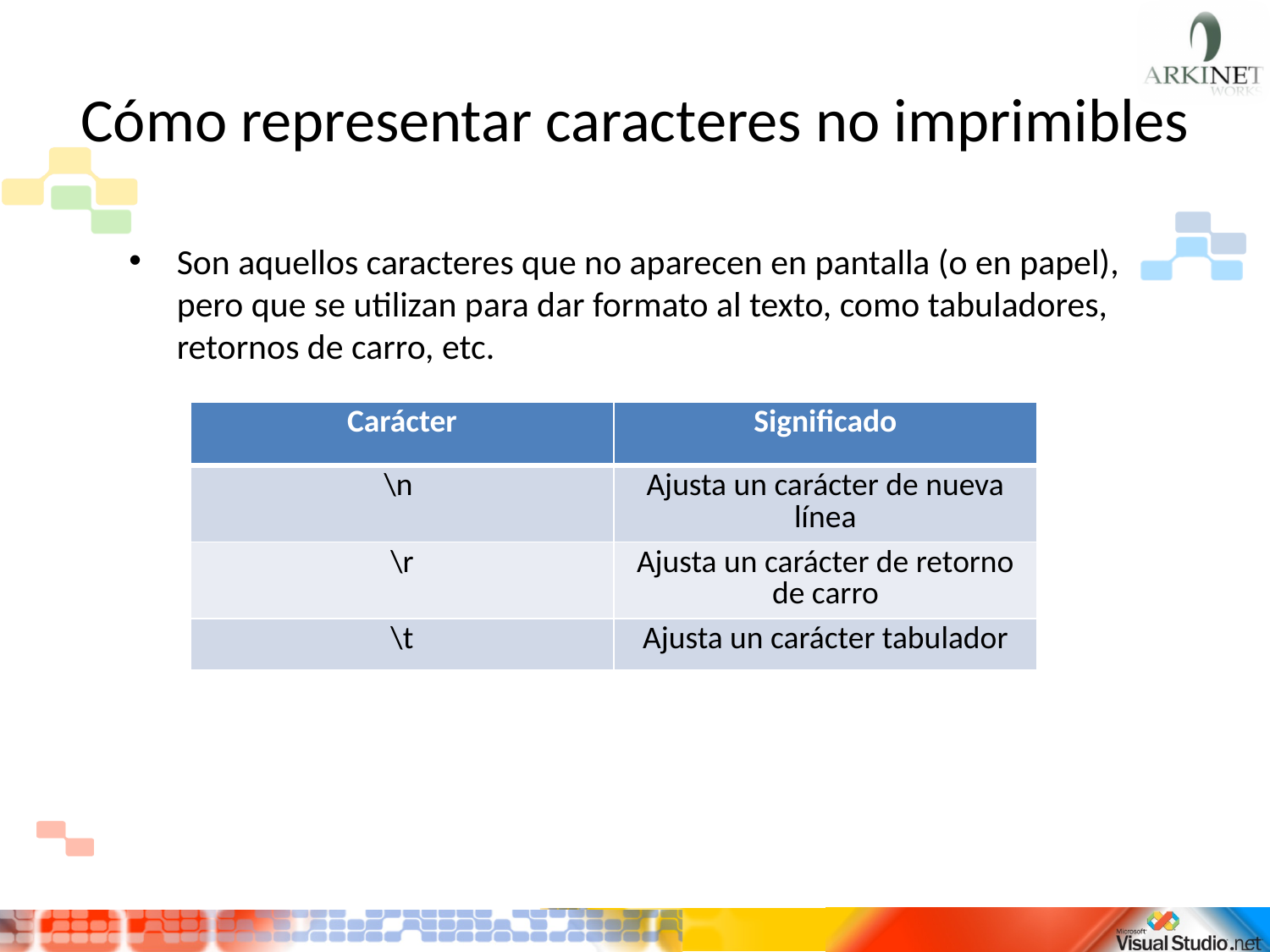

# Cómo representar caracteres no imprimibles
Son aquellos caracteres que no aparecen en pantalla (o en papel), pero que se utilizan para dar formato al texto, como tabuladores, retornos de carro, etc.
| Carácter | Significado |
| --- | --- |
| \n | Ajusta un carácter de nueva línea |
| \r | Ajusta un carácter de retorno de carro |
| \t | Ajusta un carácter tabulador |